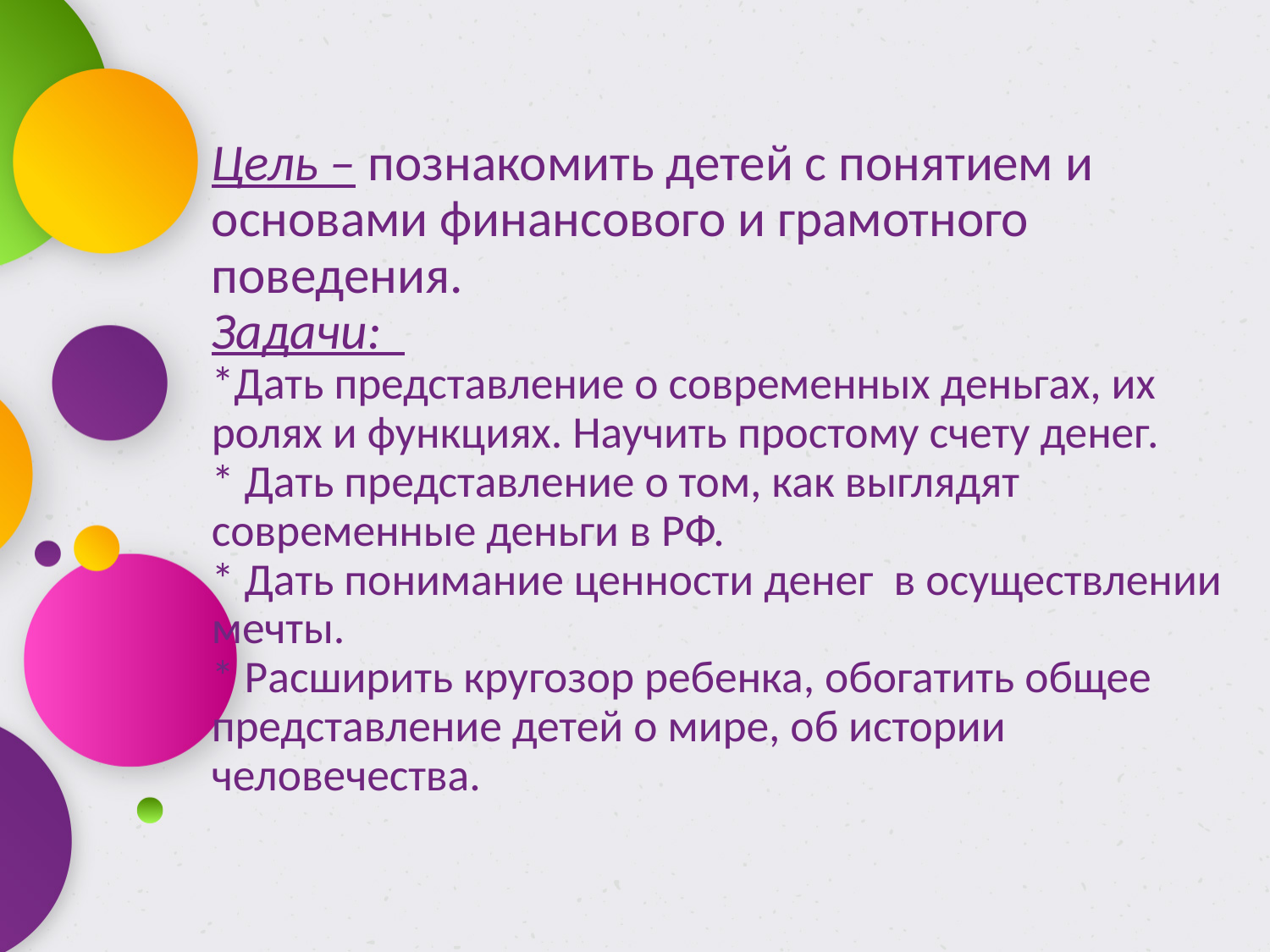

# Цель – познакомить детей с понятием и основами финансового и грамотного поведения. Задачи: *Дать представление о современных деньгах, их ролях и функциях. Научить простому счету денег. * Дать представление о том, как выглядят современные деньги в РФ. * Дать понимание ценности денег  в осуществлении    мечты. * Расширить кругозор ребенка, обогатить общее представление детей о мире, об истории человечества.